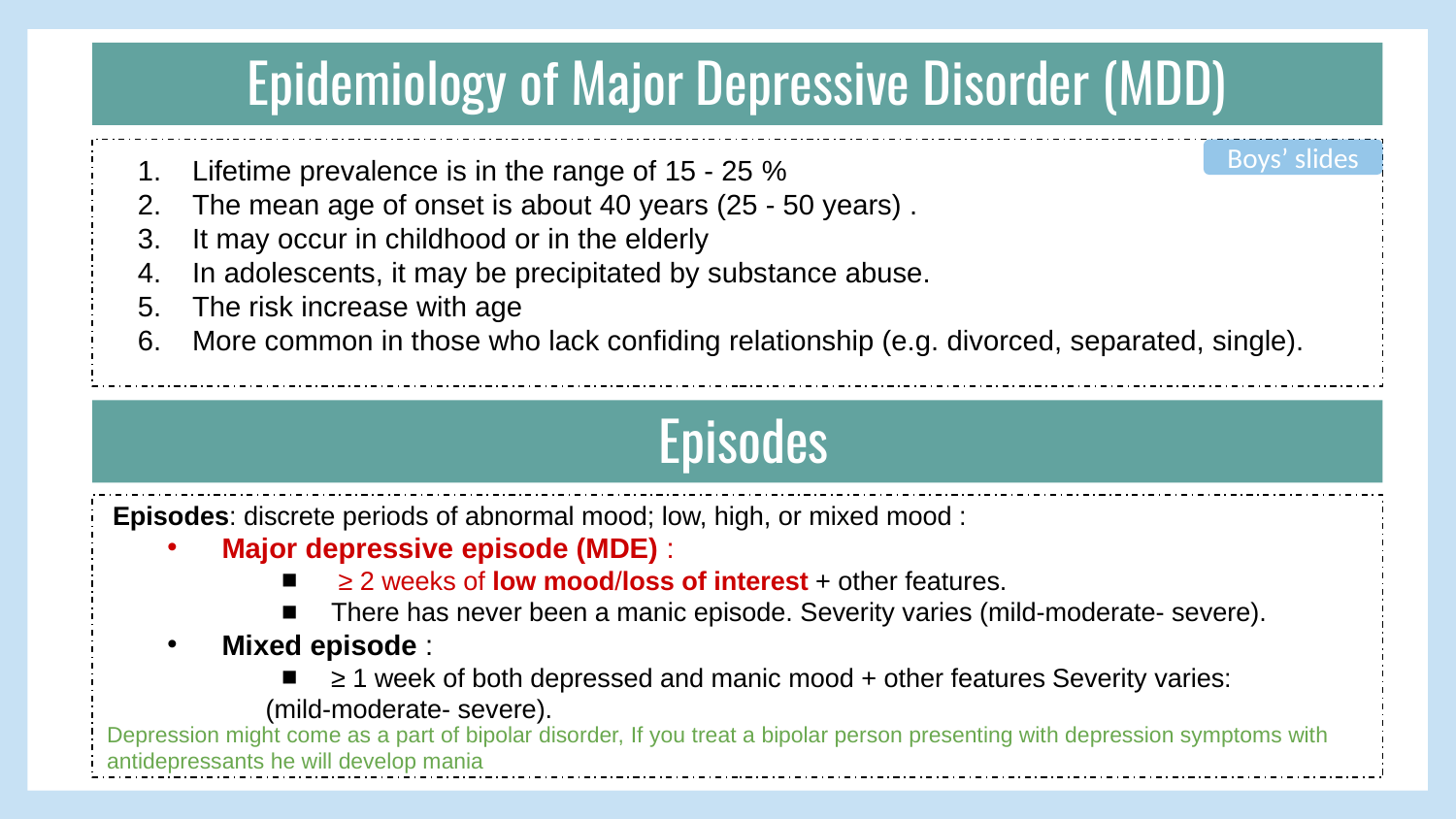

Epidemiology of Major Depressive Disorder (MDD)
Boys’ slides

Lifetime prevalence is in the range of 15 - 25​ %
The mean age of onset is about 40 years (25 - 50 years) .
It may occur in childhood or in the elderly
In adolescents, it may be precipitated by substance abuse.
The risk increase with age
More common in those who lack confiding relationship (e.g. divorced, separated, single).
 Episodes
Episodes:​ discrete periods of abnormal mood; low, high, or mixed mood :
Major depressive episode (MDE) :​
 ​≥ 2 weeks of low mood/loss of interest + other features.
There has never been a manic episode. Severity varies (mild-moderate- severe).
Mixed episode :​ ​
≥ 1 week of both depressed and manic mood + other features Severity varies:
 (mild-moderate- severe).

Depression might come as a part of bipolar disorder, If you treat a bipolar person presenting with depression symptoms with antidepressants he will develop mania